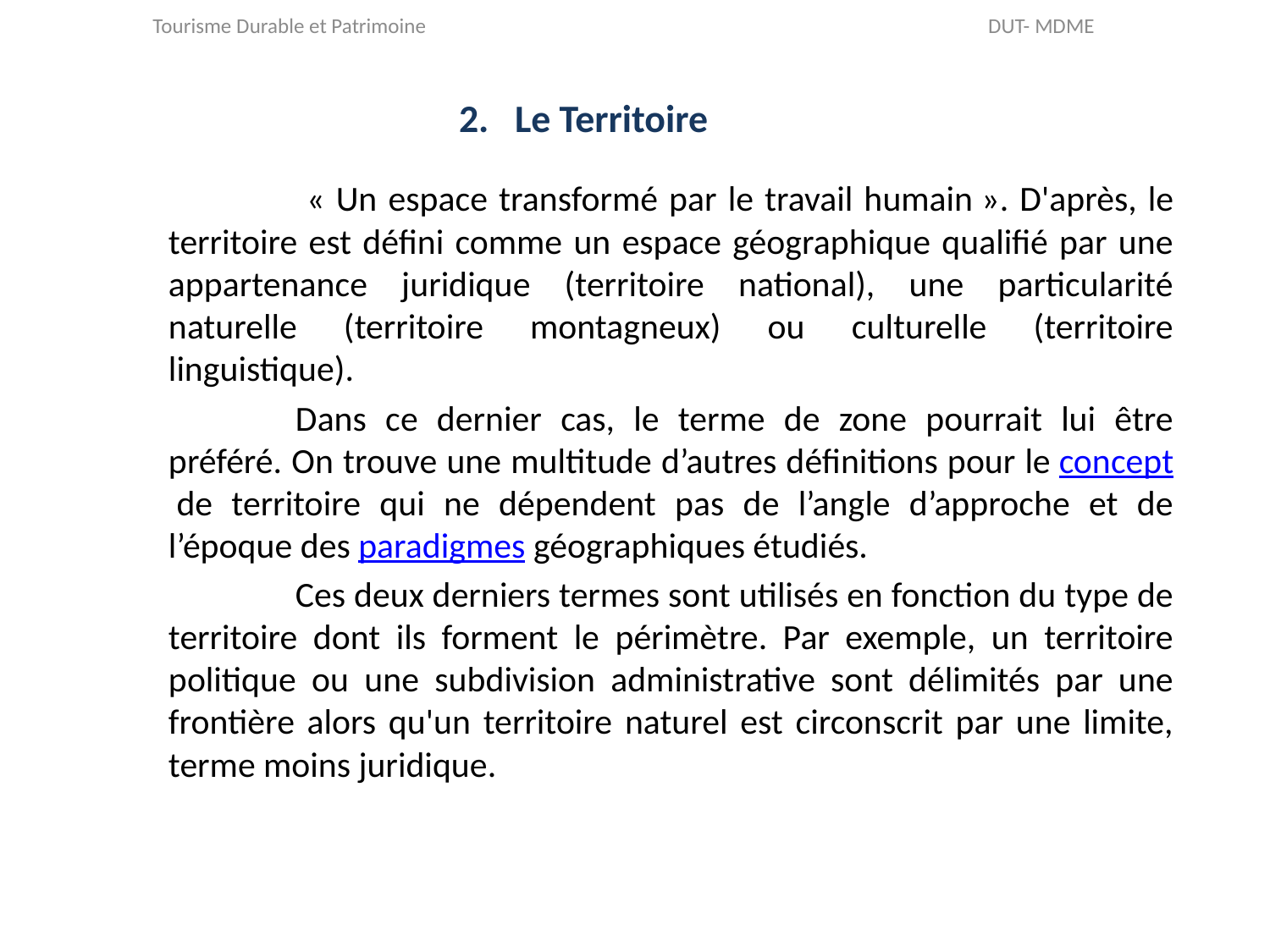

Tourisme Durable et Patrimoine                                                                                                                    DUT- MDME
# 2.   Le Territoire
		 « Un espace transformé par le travail humain ». D'après, le territoire est défini comme un espace géographique qualifié par une appartenance juridique (territoire national), une particularité naturelle (territoire montagneux) ou culturelle (territoire linguistique).
		Dans ce dernier cas, le terme de zone pourrait lui être préféré. On trouve une multitude d’autres définitions pour le concept de territoire qui ne dépendent pas de l’angle d’approche et de l’époque des paradigmes géographiques étudiés.
		Ces deux derniers termes sont utilisés en fonction du type de territoire dont ils forment le périmètre. Par exemple, un territoire politique ou une subdivision administrative sont délimités par une frontière alors qu'un territoire naturel est circonscrit par une limite, terme moins juridique.